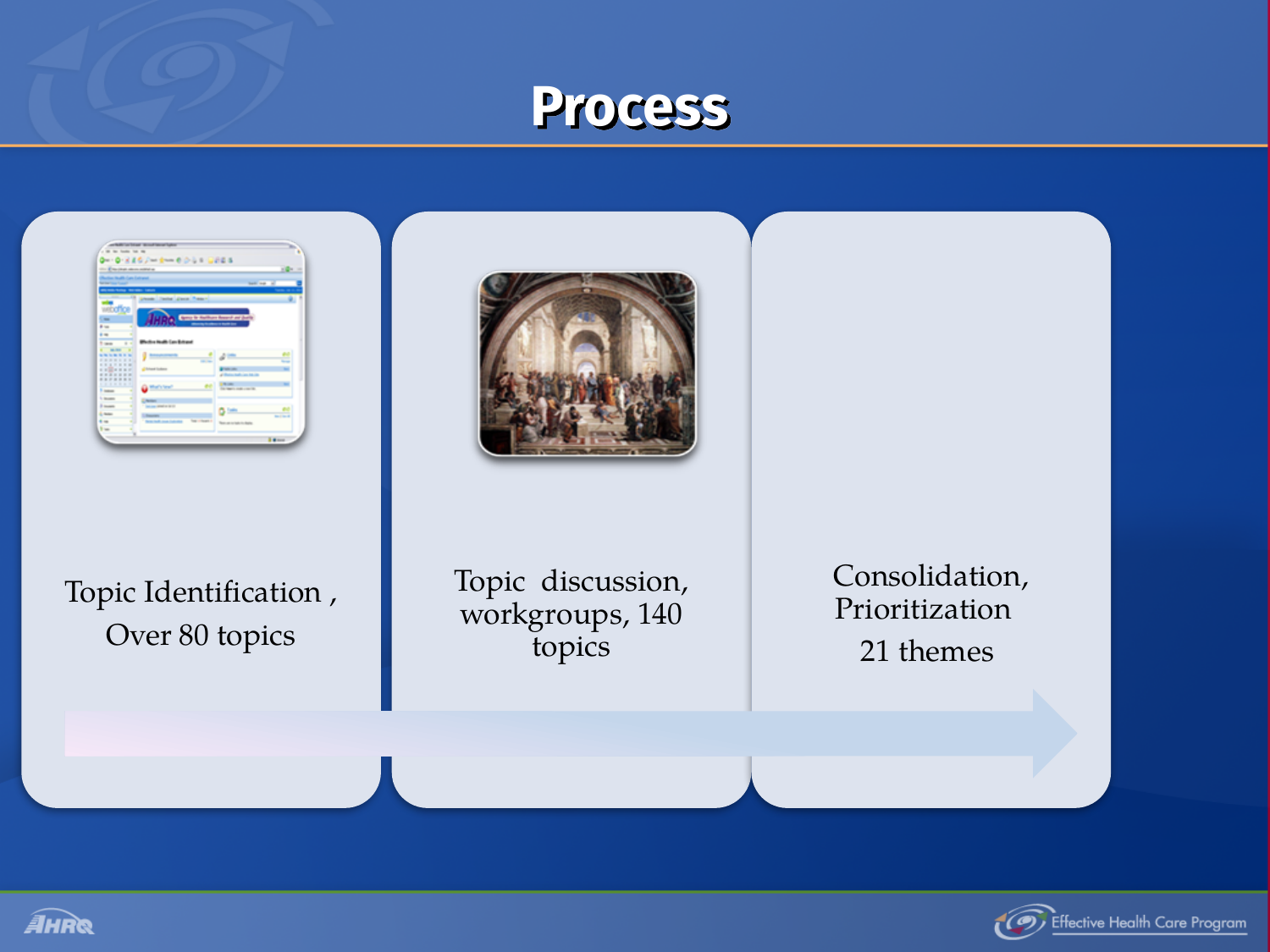

# Process

Topic Identification ,
Over 80 topics

Topic  discussion, workgroups, 140 topics

Consolidation, Prioritization
21 themes